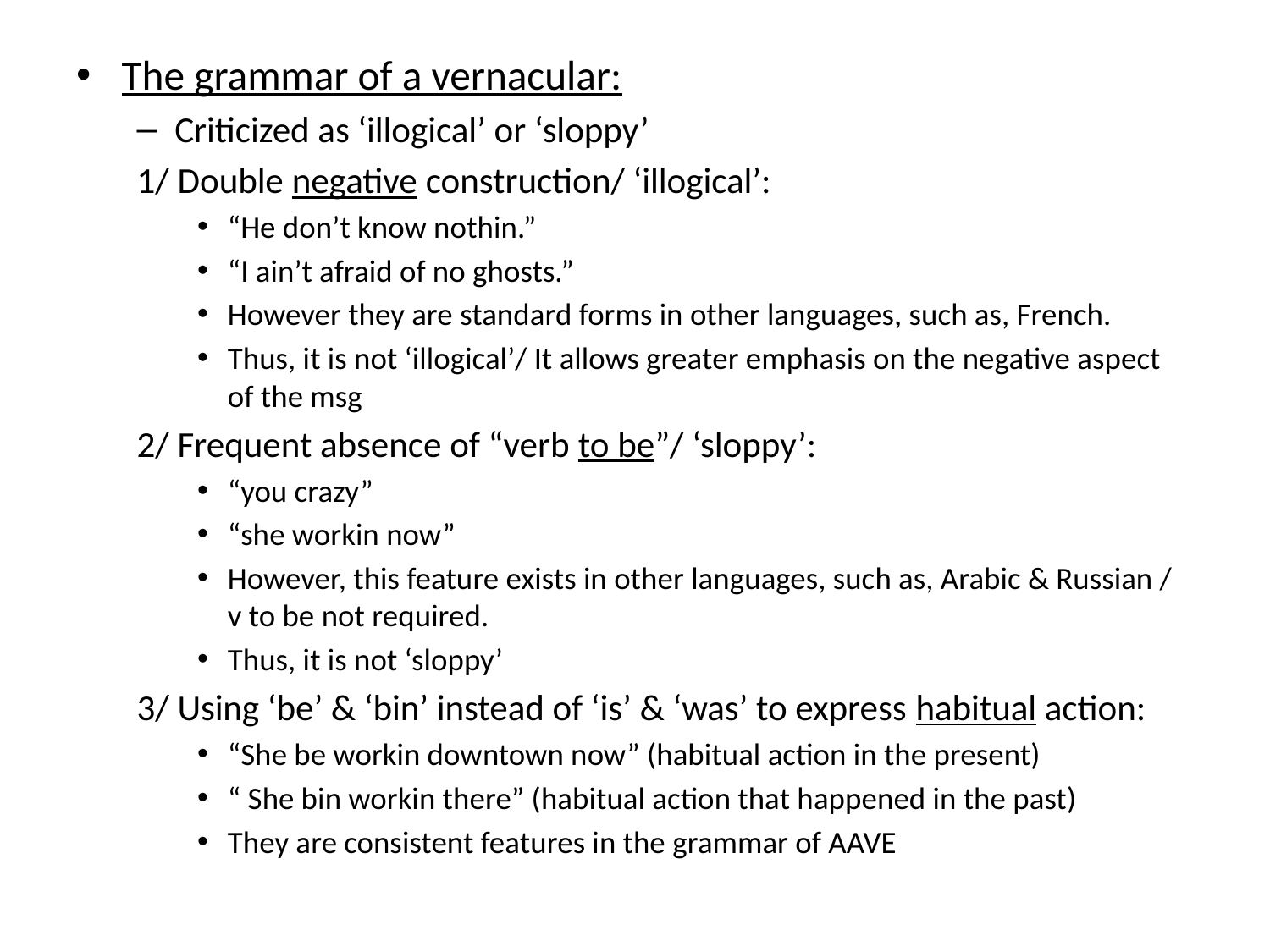

The grammar of a vernacular:
Criticized as ‘illogical’ or ‘sloppy’
1/ Double negative construction/ ‘illogical’:
“He don’t know nothin.”
“I ain’t afraid of no ghosts.”
However they are standard forms in other languages, such as, French.
Thus, it is not ‘illogical’/ It allows greater emphasis on the negative aspect of the msg
2/ Frequent absence of “verb to be”/ ‘sloppy’:
“you crazy”
“she workin now”
However, this feature exists in other languages, such as, Arabic & Russian / v to be not required.
Thus, it is not ‘sloppy’
3/ Using ‘be’ & ‘bin’ instead of ‘is’ & ‘was’ to express habitual action:
“She be workin downtown now” (habitual action in the present)
“ She bin workin there” (habitual action that happened in the past)
They are consistent features in the grammar of AAVE